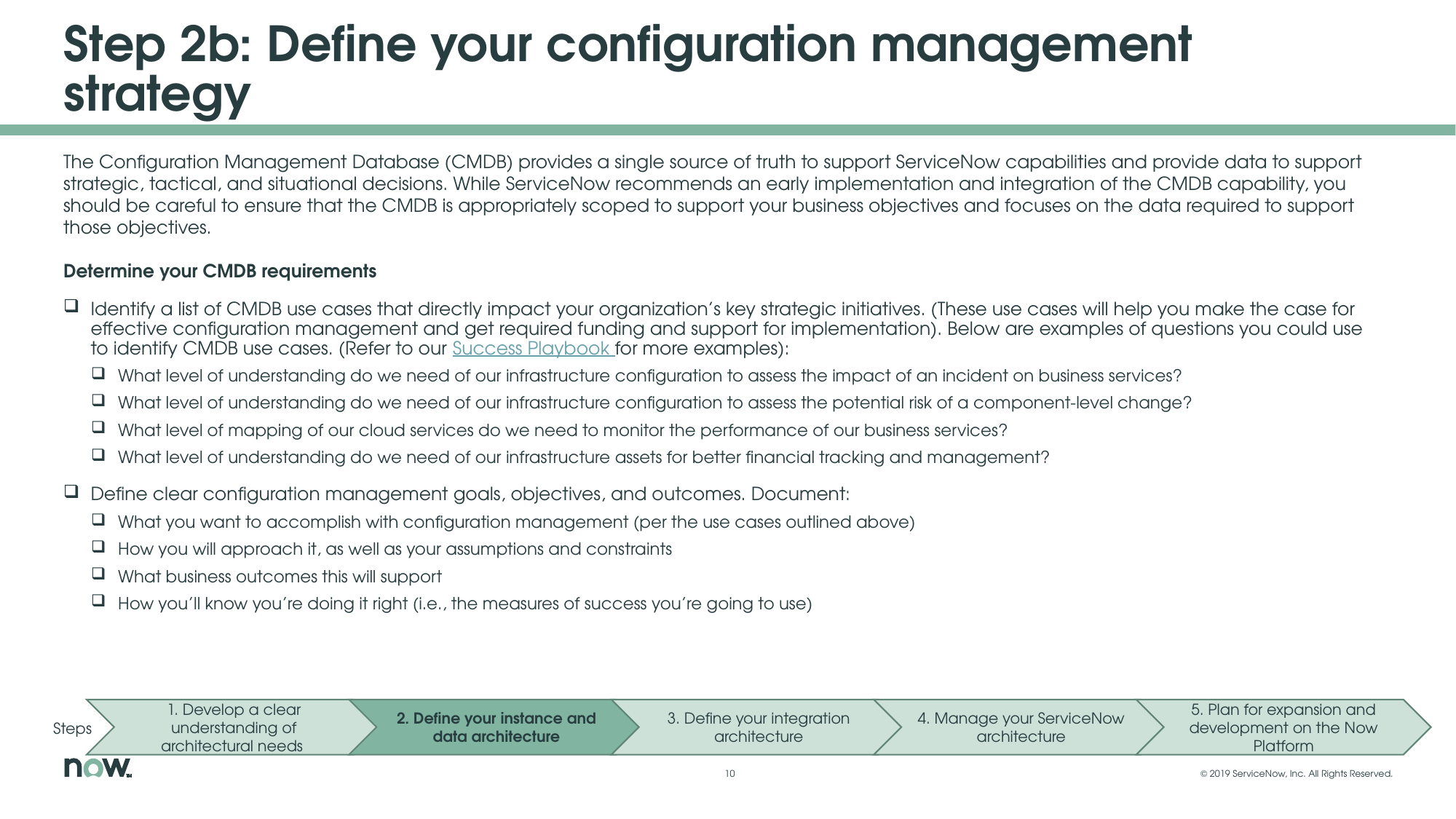

# Step 2b: Define your configuration management strategy

The Configuration Management Database (CMDB) provides a single source of truth to support ServiceNow capabilities and provide data to support strategic, tactical, and situational decisions. While ServiceNow recommends an early implementation and integration of the CMDB capability, you should be careful to ensure that the CMDB is appropriately scoped to support your business objectives and focuses on the data required to support those objectives.
Determine your CMDB requirements
Identify a list of CMDB use cases that directly impact your organization’s key strategic initiatives. (These use cases will help you make the case for effective configuration management and get required funding and support for implementation). Below are examples of questions you could use to identify CMDB use cases. (Refer to our Success Playbook for more examples):
What level of understanding do we need of our infrastructure configuration to assess the impact of an incident on business services?
What level of understanding do we need of our infrastructure configuration to assess the potential risk of a component-level change?
What level of mapping of our cloud services do we need to monitor the performance of our business services?
What level of understanding do we need of our infrastructure assets for better financial tracking and management?
Define clear configuration management goals, objectives, and outcomes. Document:
What you want to accomplish with configuration management (per the use cases outlined above)
How you will approach it, as well as your assumptions and constraints
What business outcomes this will support
How you’ll know you’re doing it right (i.e., the measures of success you’re going to use)
1. Develop a clear understanding of architectural needs
2. Define your instance and data architecture
3. Define your integration architecture
4. Manage your ServiceNow architecture
5. Plan for expansion and development on the Now Platform
Steps